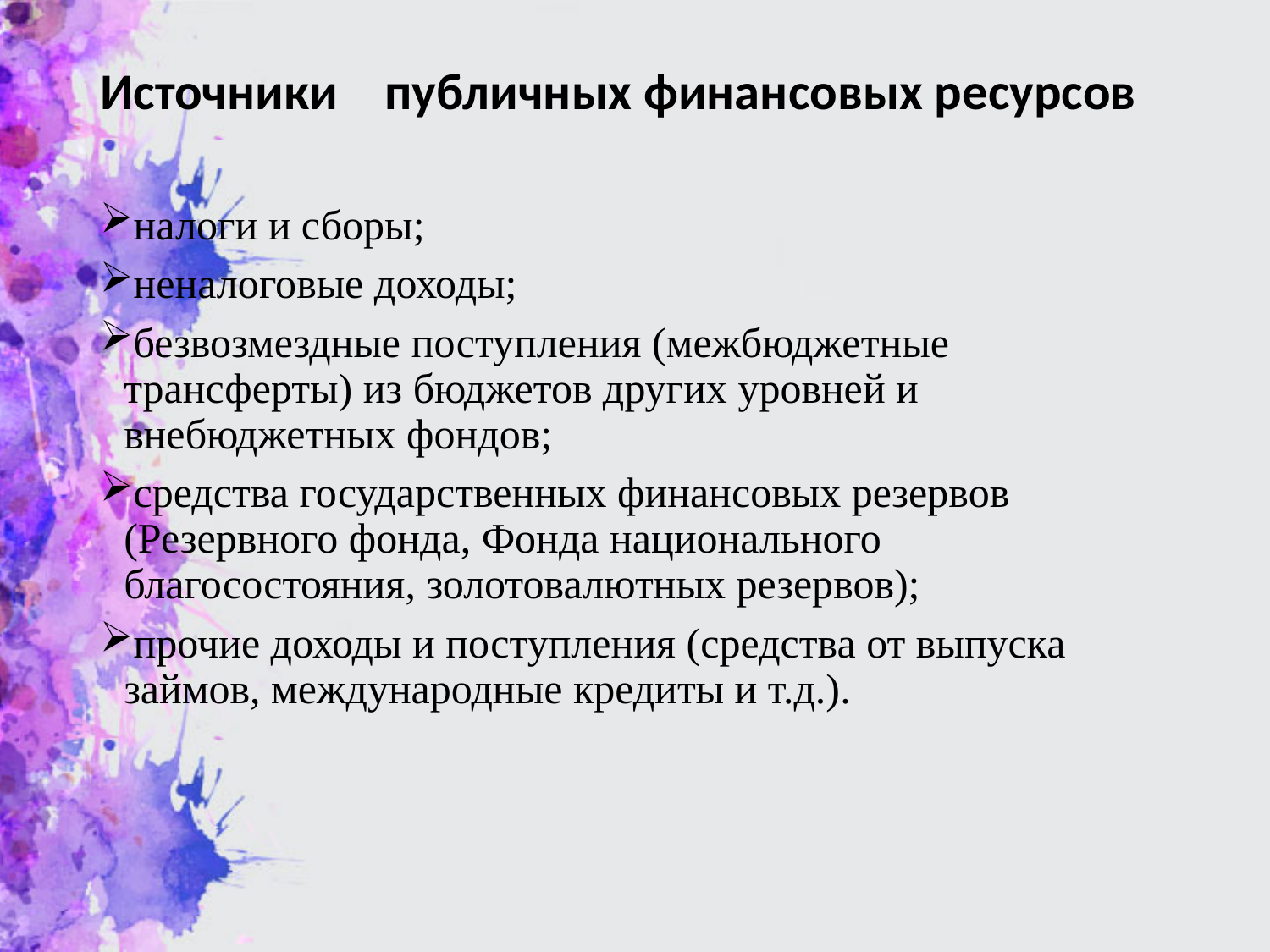

# Источники    публичных финансовых ресурсов
налоги и сборы;
неналоговые доходы;
безвозмездные поступления (межбюджетные трансферты) из бюджетов других уровней и внебюджетных фондов;
средства государственных финансовых резервов (Резервного фонда, Фонда национального благосостояния, золотовалютных резервов);
прочие доходы и поступления (средства от выпуска займов, международные кредиты и т.д.).